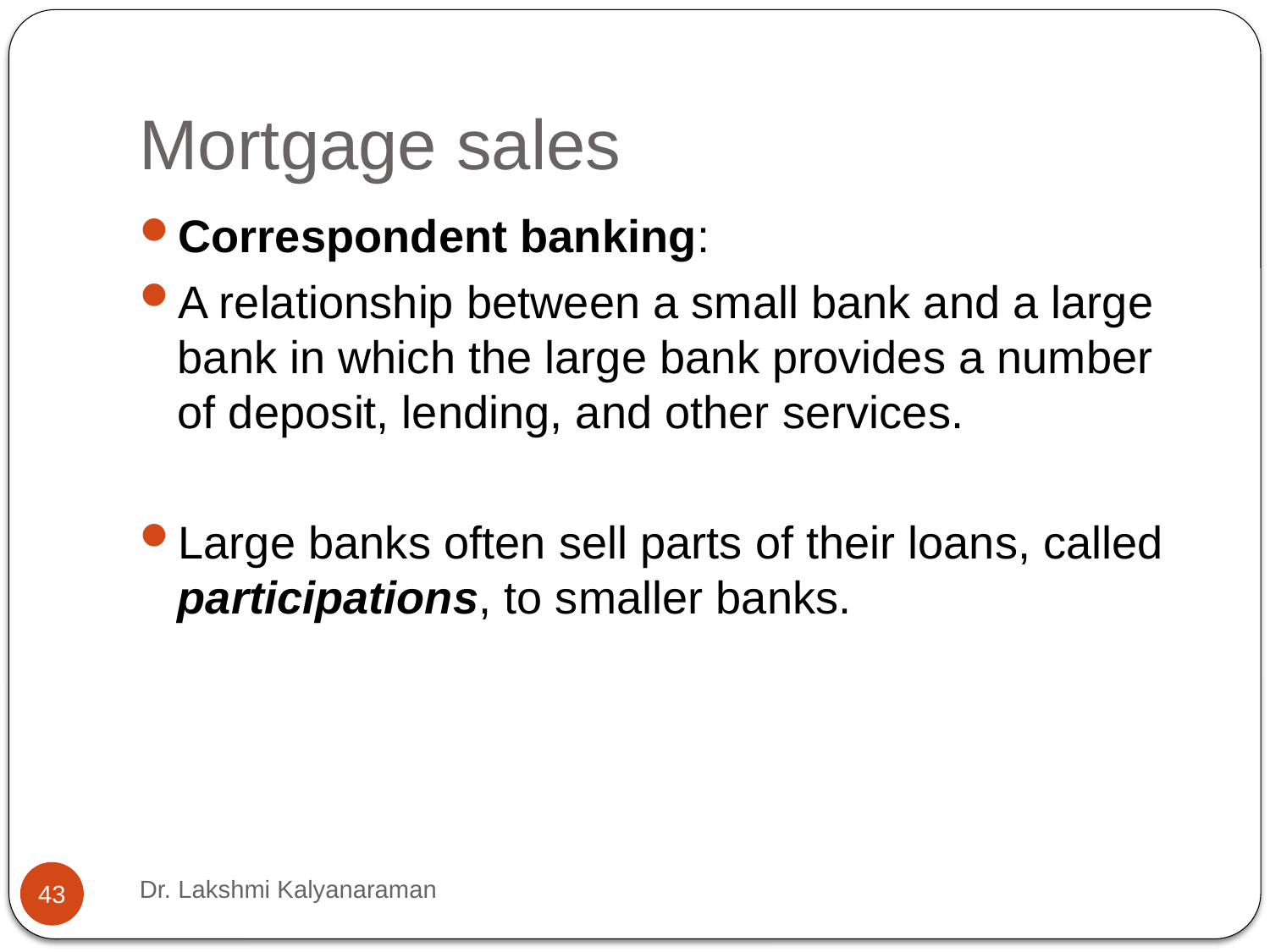

# Mortgage sales
Correspondent banking:
A relationship between a small bank and a large bank in which the large bank provides a number of deposit, lending, and other services.

Large banks often sell parts of their loans, called participations, to smaller banks.
Dr. Lakshmi Kalyanaraman
43